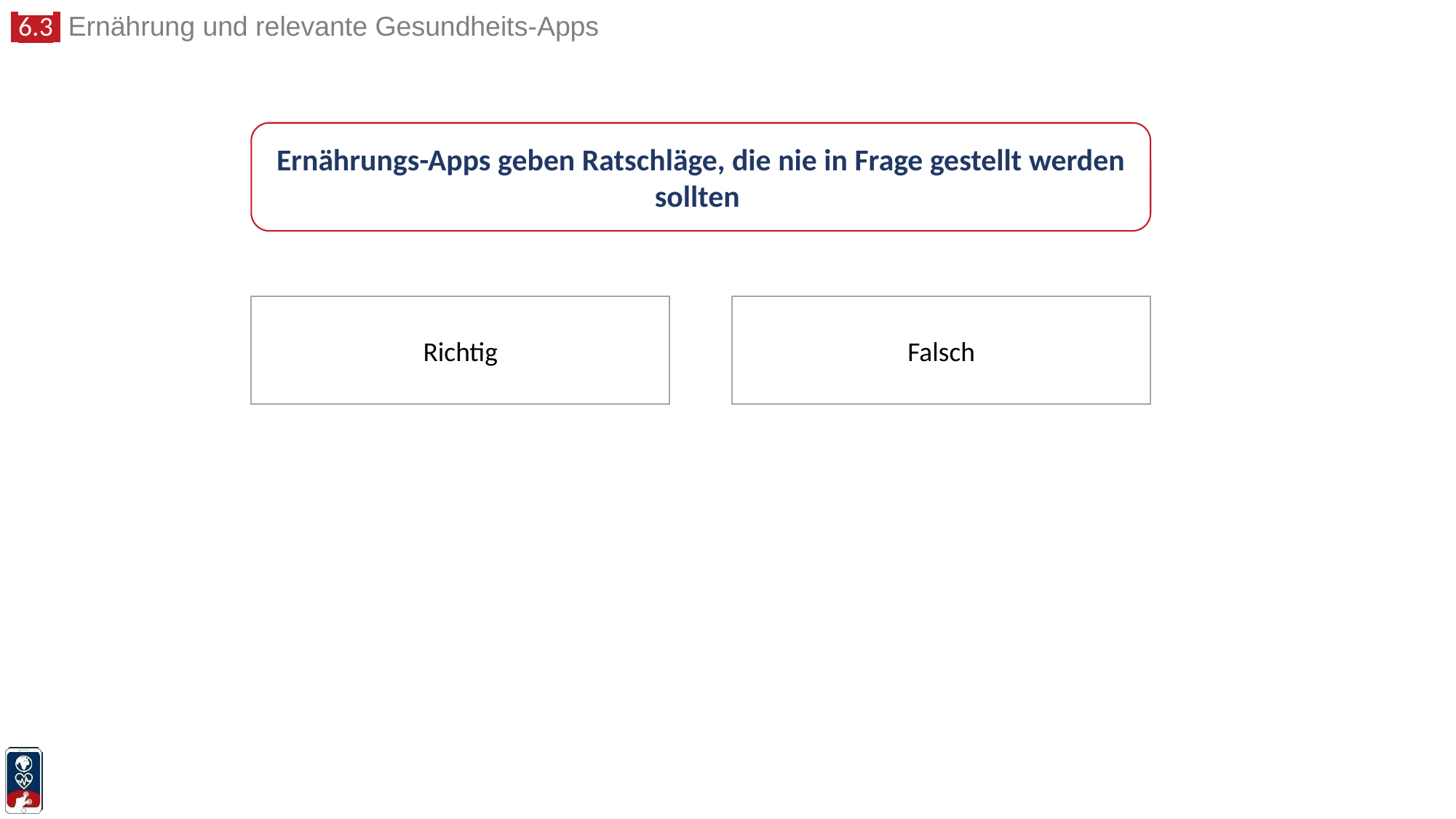

Ernährungs-Apps geben Ratschläge, die nie in Frage gestellt werden sollten
Falsch
Richtig